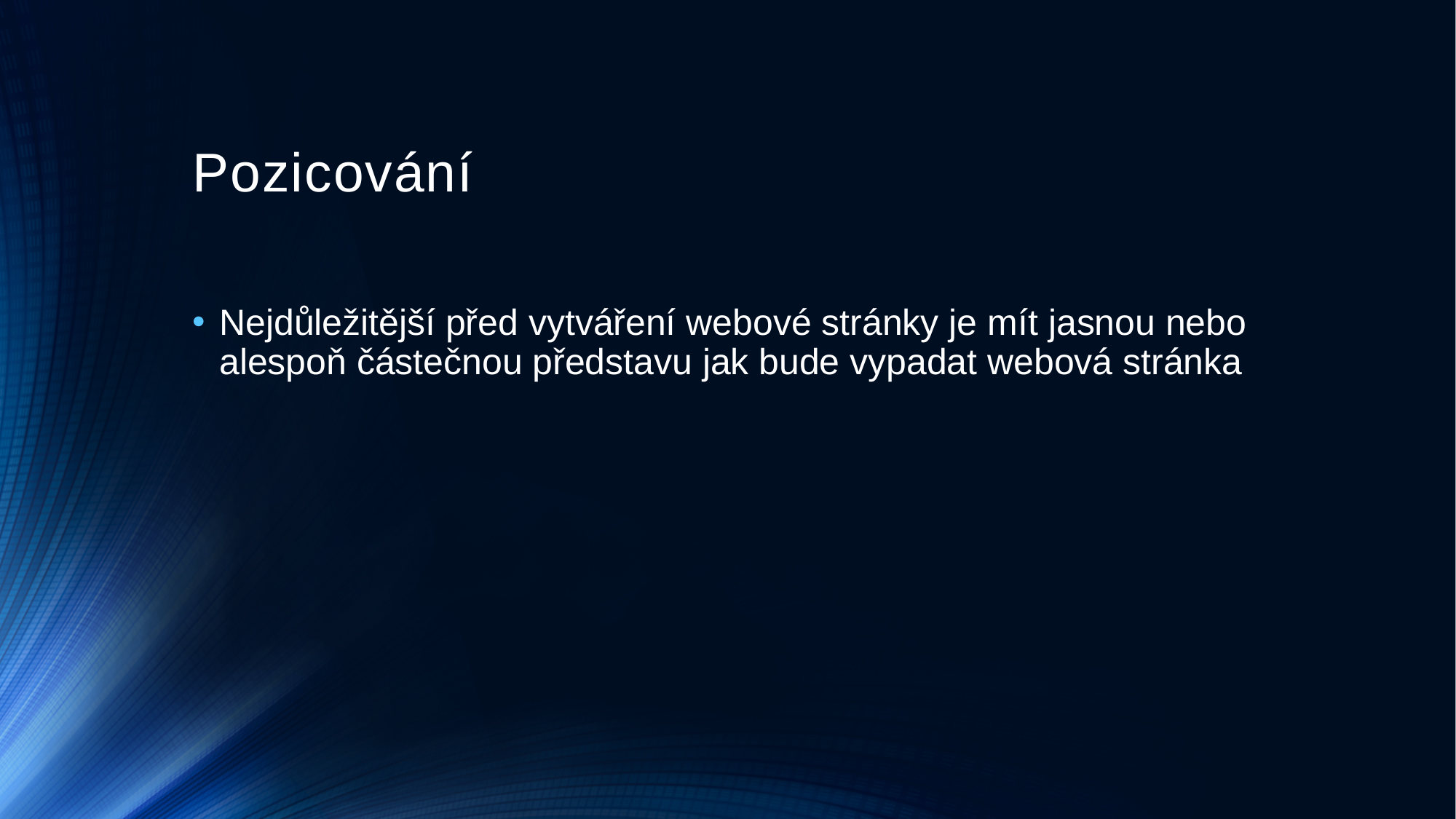

# Pozicování

Nejdůležitější před vytváření webové stránky je mít jasnou nebo alespoň částečnou představu jak bude vypadat webová stránka